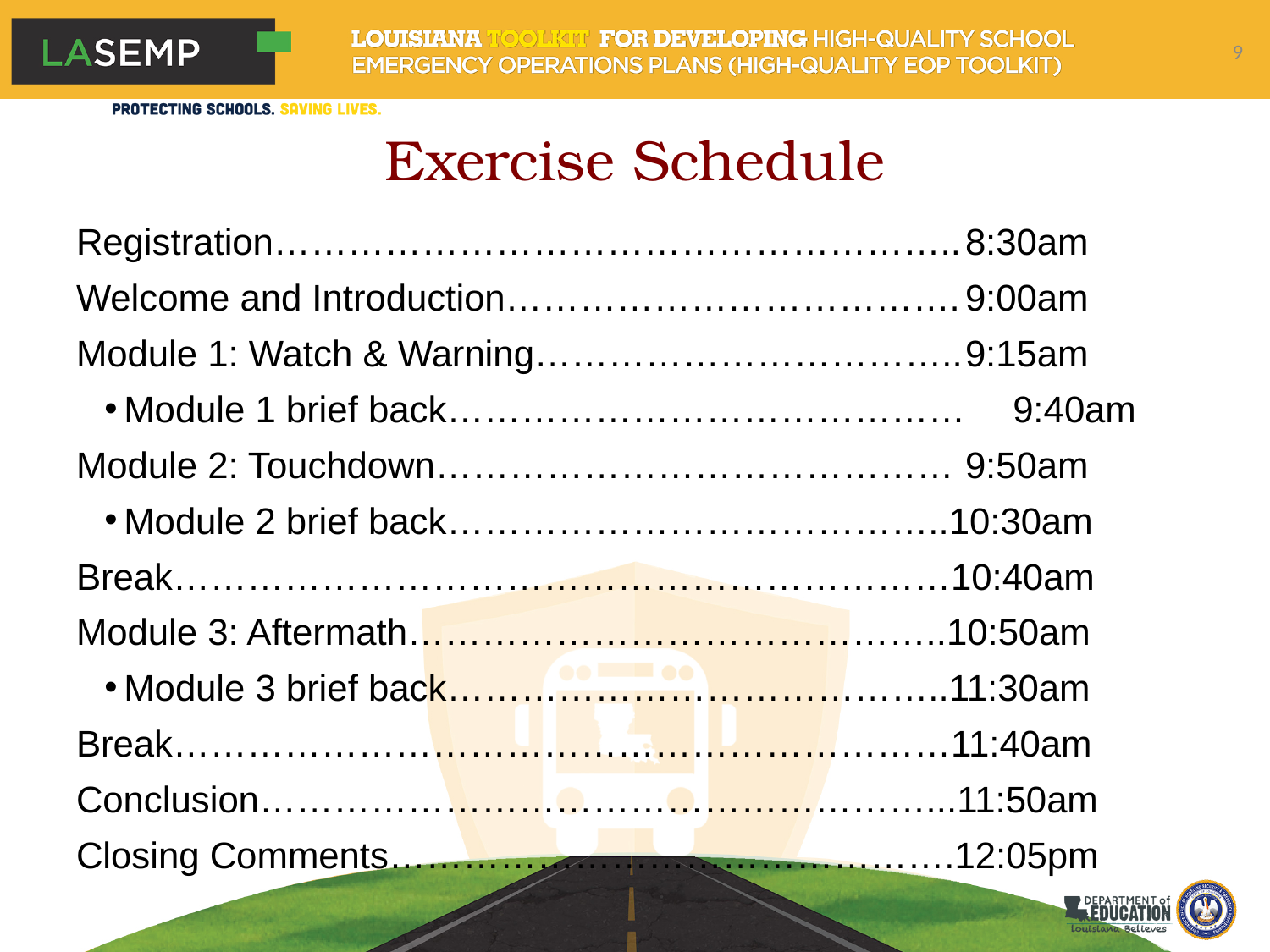

9
# Exercise Schedule
Registration………………………………………………..	8:30am
Welcome and Introduction……………………………….	9:00am
Module 1: Watch & Warning……………………………..	9:15am
Module 1 brief back……………………………………	9:40am
Module 2: Touchdown……………………………………	9:50am
Module 2 brief back…………………………………..10:30am
Break………………………………………………………10:40am
Module 3: Aftermath……………………………………..10:50am
Module 3 brief back…………………………………..11:30am
Break………………………………………………………11:40am
Conclusion………………………………………………...11:50am
Closing Comments……………………………………….12:05pm